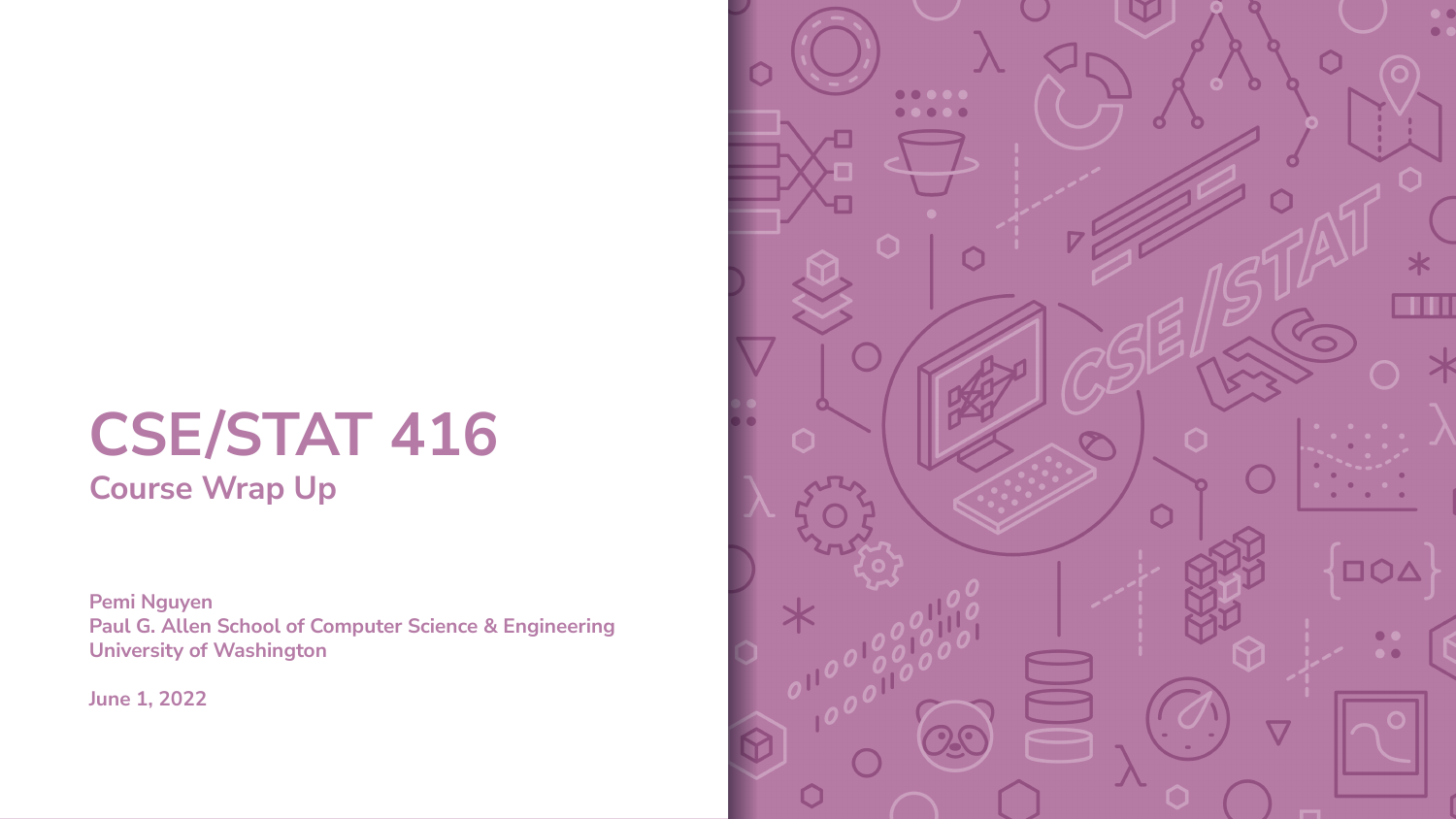

# CSE/STAT 416 Course Wrap Up Pemi Nguyen Paul G. Allen School of Computer Science & Engineering University of Washington June 1, 2022